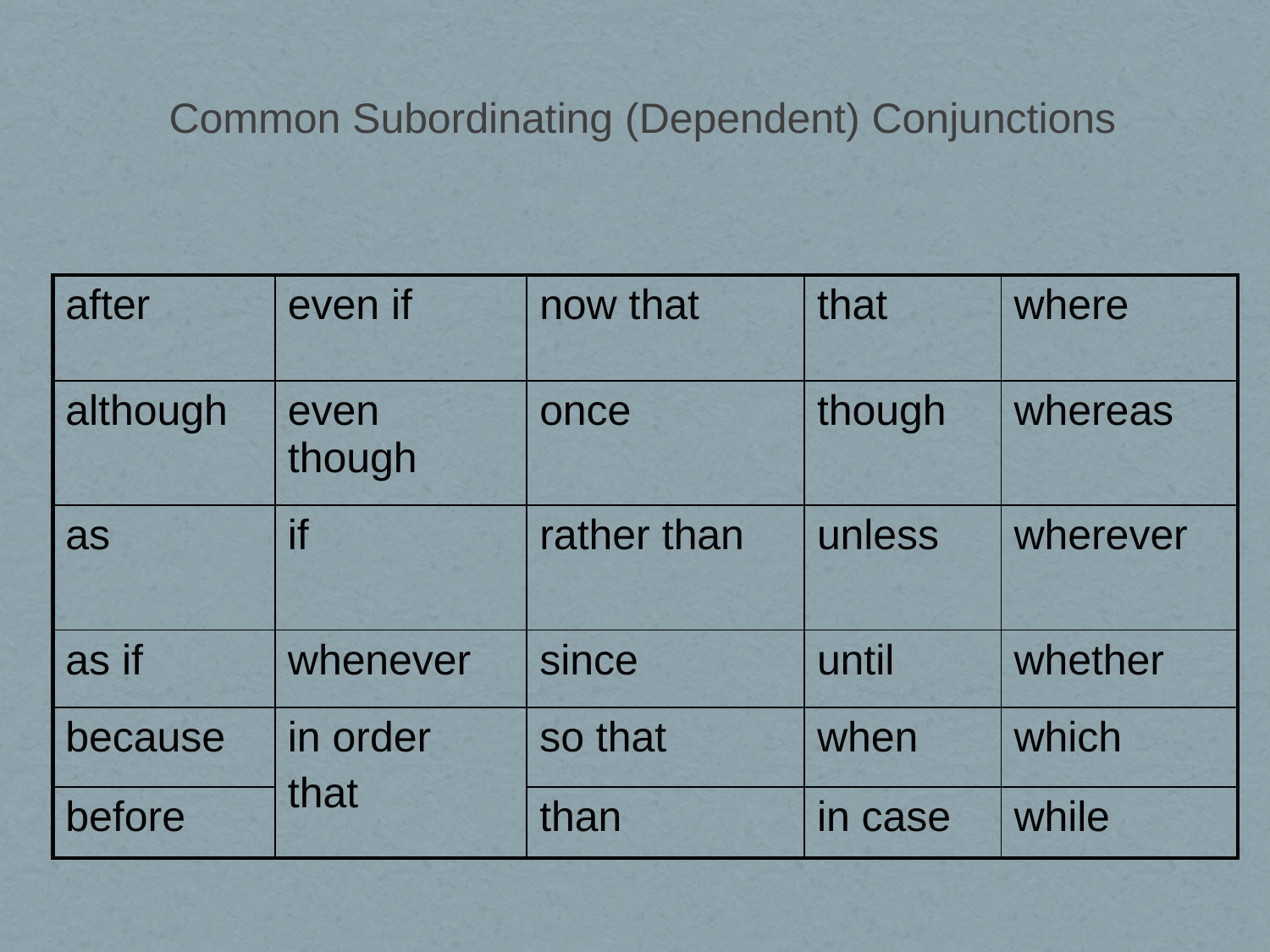

# Common Subordinating (Dependent) Conjunctions
| after | even if | now that | that | where |
| --- | --- | --- | --- | --- |
| although | even though | once | though | whereas |
| as | if | rather than | unless | wherever |
| as if | whenever | since | until | whether |
| because | in order that | so that | when | which |
| before |  | than | in case | while |